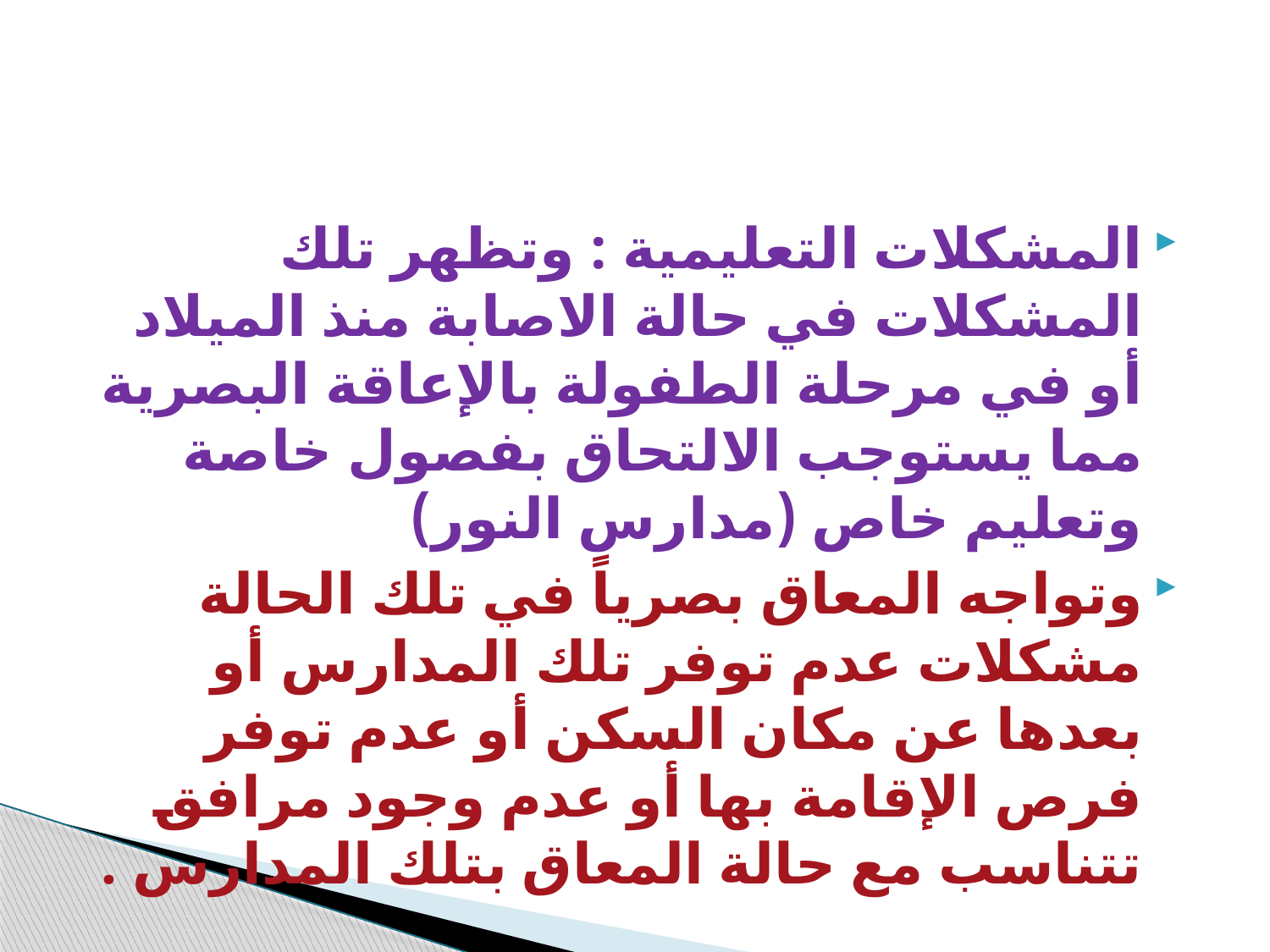

#
المشكلات التعليمية : وتظهر تلك المشكلات في حالة الاصابة منذ الميلاد أو في مرحلة الطفولة بالإعاقة البصرية مما يستوجب الالتحاق بفصول خاصة وتعليم خاص (مدارس النور)
وتواجه المعاق بصرياً في تلك الحالة مشكلات عدم توفر تلك المدارس أو بعدها عن مكان السكن أو عدم توفر فرص الإقامة بها أو عدم وجود مرافق تتناسب مع حالة المعاق بتلك المدارس .